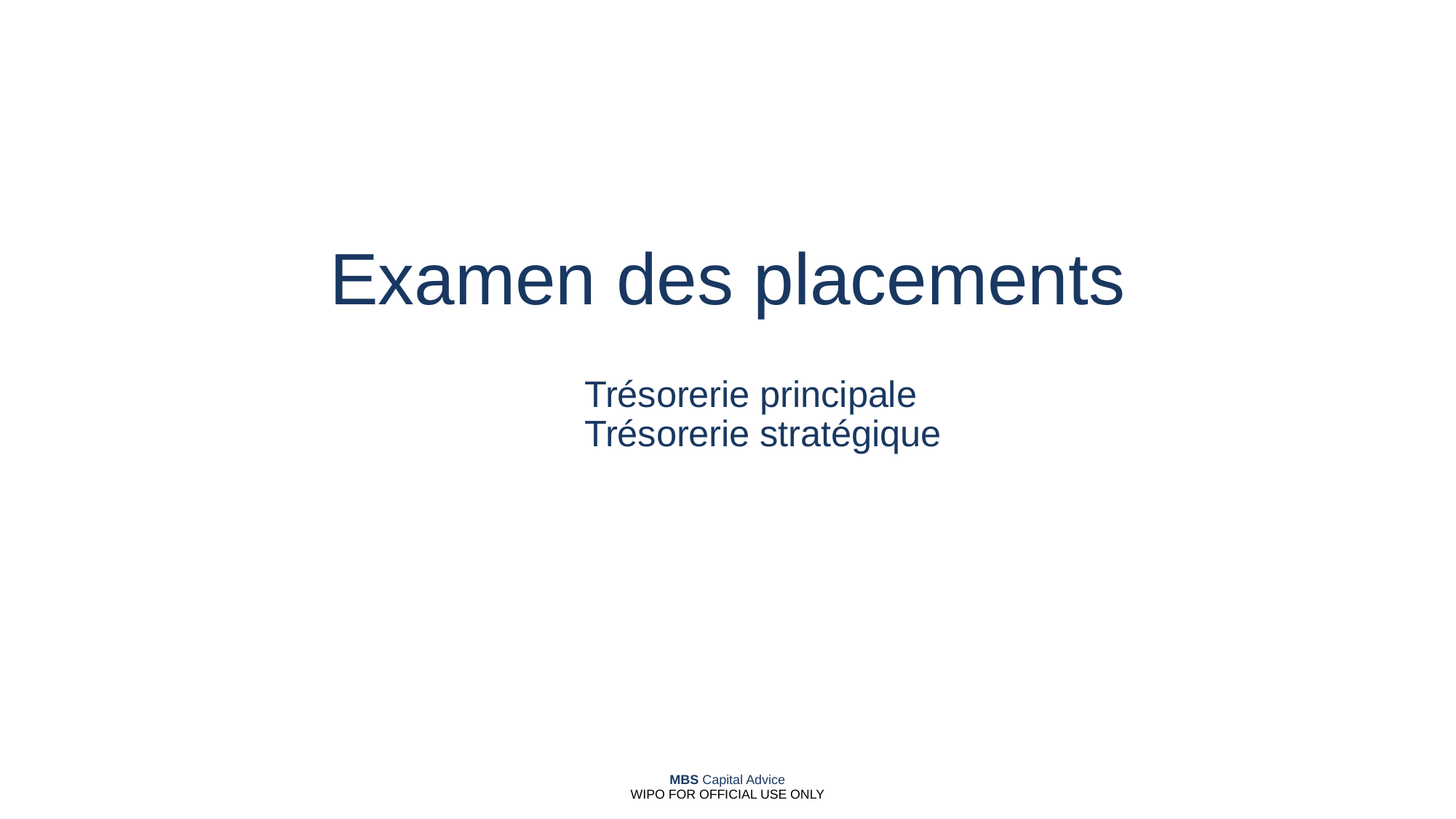

# Examen des placements
Trésorerie principale
Trésorerie stratégique
MBS Capital Advice